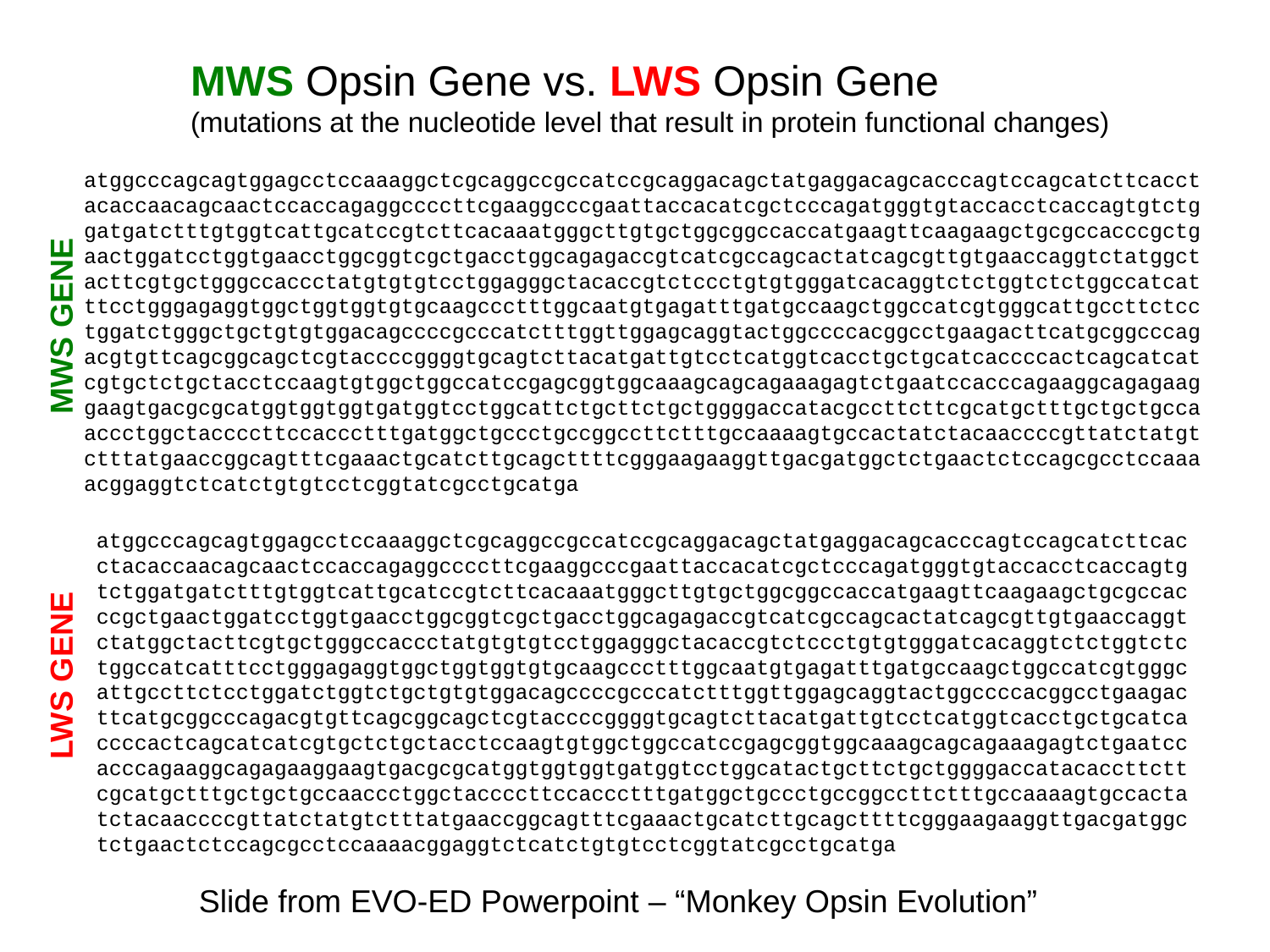

# MWS Opsin Gene vs. LWS Opsin Gene (mutations at the nucleotide level that result in protein functional changes)
atggcccagcagtggagcctccaaaggctcgcaggccgccatccgcaggacagctatgaggacagcacccagtccagcatcttcacctacaccaacagcaactccaccagaggccccttcgaaggcccgaattaccacatcgctcccagatgggtgtaccacctcaccagtgtctggatgatctttgtggtcattgcatccgtcttcacaaatgggcttgtgctggcggccaccatgaagttcaagaagctgcgccacccgctgaactggatcctggtgaacctggcggtcgctgacctggcagagaccgtcatcgccagcactatcagcgttgtgaaccaggtctatggctacttcgtgctgggccaccctatgtgtgtcctggagggctacaccgtctccctgtgtgggatcacaggtctctggtctctggccatcatttcctgggagaggtggctggtggtgtgcaagccctttggcaatgtgagatttgatgccaagctggccatcgtgggcattgccttctcctggatctgggctgctgtgtggacagccccgcccatctttggttggagcaggtactggccccacggcctgaagacttcatgcggcccagacgtgttcagcggcagctcgtaccccggggtgcagtcttacatgattgtcctcatggtcacctgctgcatcaccccactcagcatcatcgtgctctgctacctccaagtgtggctggccatccgagcggtggcaaagcagcagaaagagtctgaatccacccagaaggcagagaaggaagtgacgcgcatggtggtggtgatggtcctggcattctgcttctgctggggaccatacgccttcttcgcatgctttgctgctgccaaccctggctaccccttccaccctttgatggctgccctgccggccttctttgccaaaagtgccactatctacaaccccgttatctatgtctttatgaaccggcagtttcgaaactgcatcttgcagcttttcgggaagaaggttgacgatggctctgaactctccagcgcctccaaaacggaggtctcatctgtgtcctcggtatcgcctgcatga
MWS GENE
atggcccagcagtggagcctccaaaggctcgcaggccgccatccgcaggacagctatgaggacagcacccagtccagcatcttcacctacaccaacagcaactccaccagaggccccttcgaaggcccgaattaccacatcgctcccagatgggtgtaccacctcaccagtgtctggatgatctttgtggtcattgcatccgtcttcacaaatgggcttgtgctggcggccaccatgaagttcaagaagctgcgccacccgctgaactggatcctggtgaacctggcggtcgctgacctggcagagaccgtcatcgccagcactatcagcgttgtgaaccaggtctatggctacttcgtgctgggccaccctatgtgtgtcctggagggctacaccgtctccctgtgtgggatcacaggtctctggtctctggccatcatttcctgggagaggtggctggtggtgtgcaagccctttggcaatgtgagatttgatgccaagctggccatcgtgggcattgccttctcctggatctggtctgctgtgtggacagccccgcccatctttggttggagcaggtactggccccacggcctgaagacttcatgcggcccagacgtgttcagcggcagctcgtaccccggggtgcagtcttacatgattgtcctcatggtcacctgctgcatcaccccactcagcatcatcgtgctctgctacctccaagtgtggctggccatccgagcggtggcaaagcagcagaaagagtctgaatccacccagaaggcagagaaggaagtgacgcgcatggtggtggtgatggtcctggcatactgcttctgctggggaccatacaccttcttcgcatgctttgctgctgccaaccctggctaccccttccaccctttgatggctgccctgccggccttctttgccaaaagtgccactatctacaaccccgttatctatgtctttatgaaccggcagtttcgaaactgcatcttgcagcttttcgggaagaaggttgacgatggctctgaactctccagcgcctccaaaacggaggtctcatctgtgtcctcggtatcgcctgcatga
LWS GENE
Slide from EVO-ED Powerpoint – “Monkey Opsin Evolution”